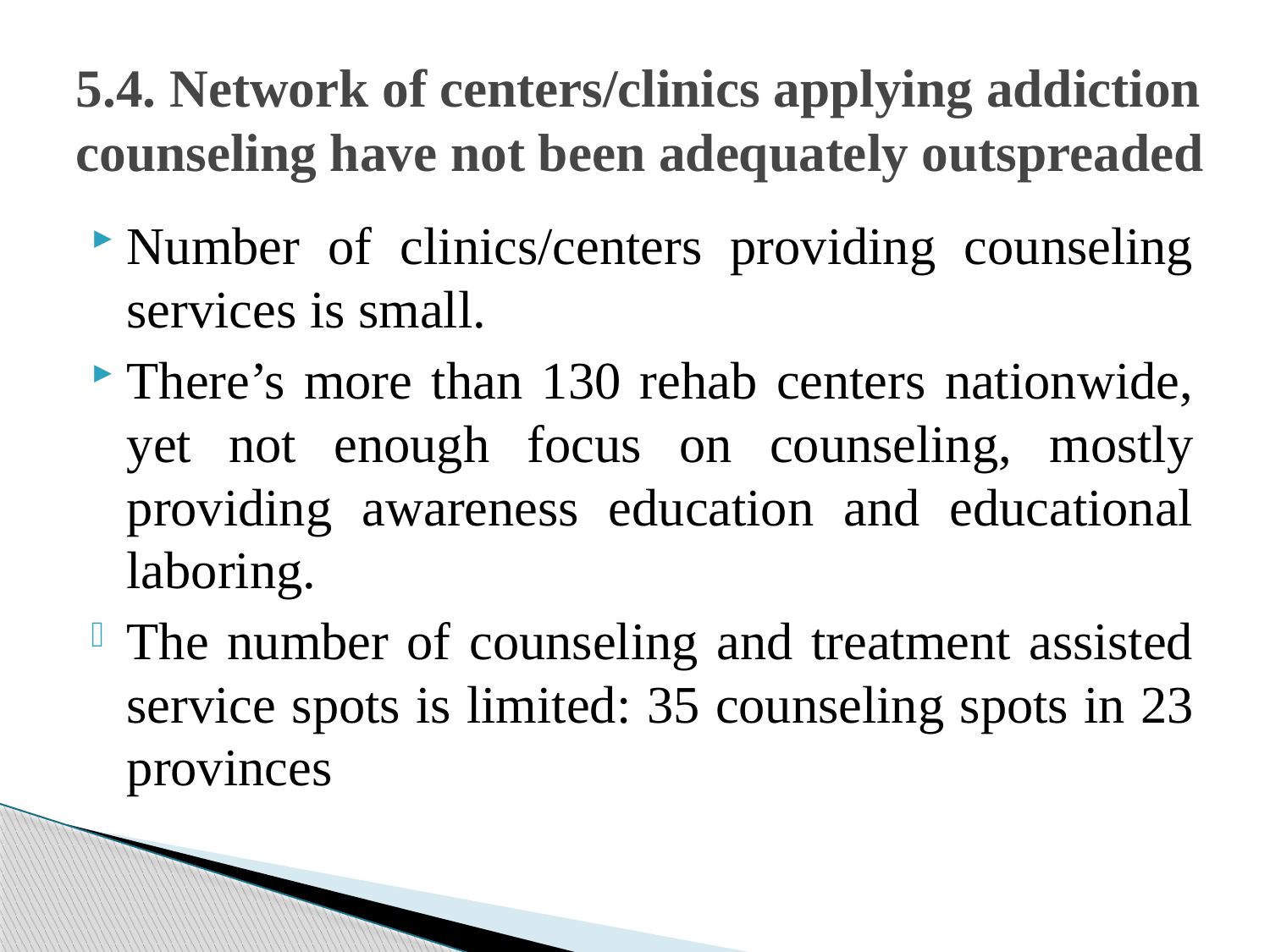

# 5.4. Network of centers/clinics applying addiction counseling have not been adequately outspreaded
Number of clinics/centers providing counseling services is small.
There’s more than 130 rehab centers nationwide, yet not enough focus on counseling, mostly providing awareness education and educational laboring.
The number of counseling and treatment assisted service spots is limited: 35 counseling spots in 23 provinces